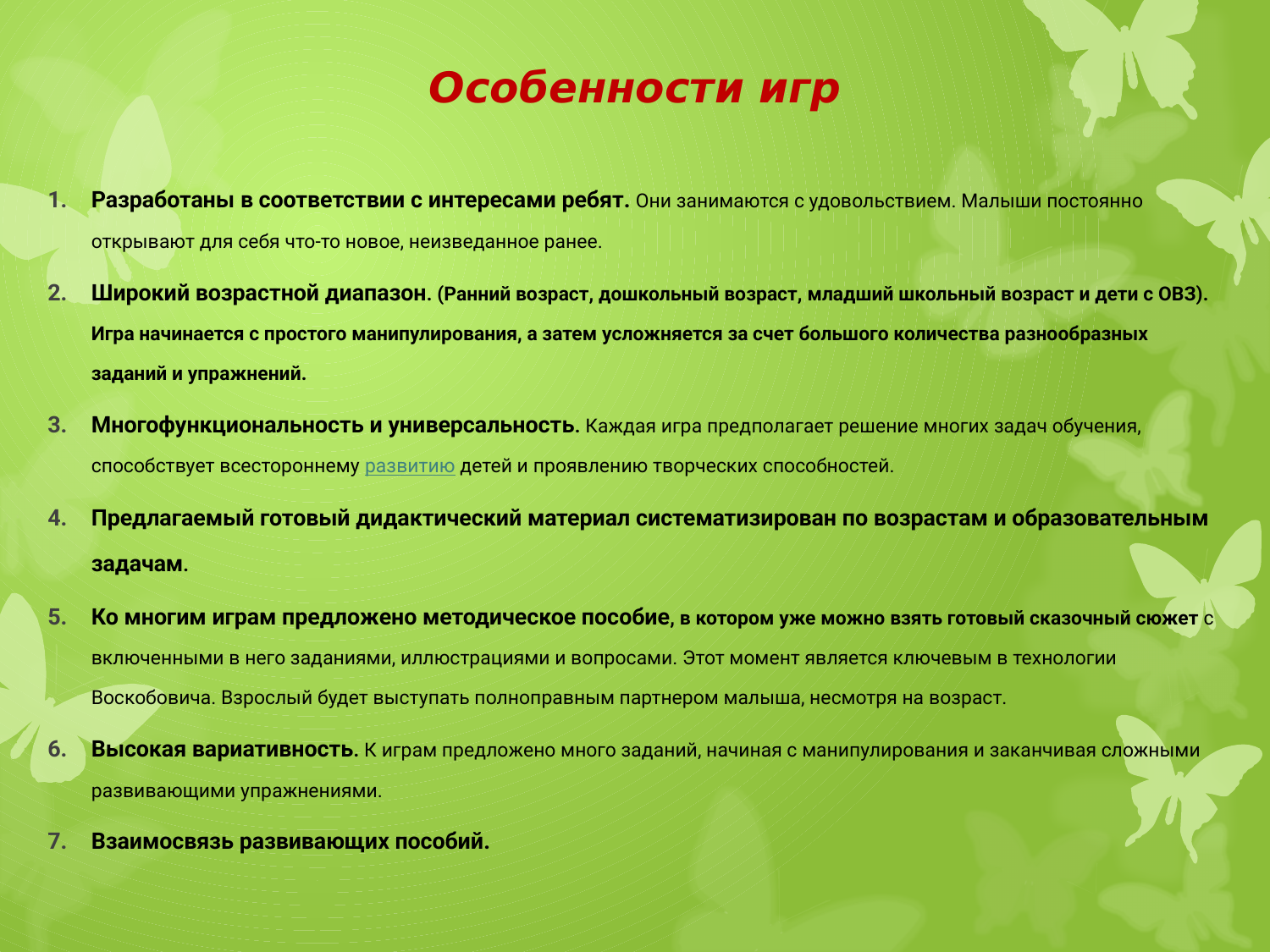

# Особенности игр

Разработаны в соответствии с интересами ребят. Они занимаются с удовольствием. Малыши постоянно открывают для себя что-то новое, неизведанное ранее.
Широкий возрастной диапазон. (Ранний возраст, дошкольный возраст, младший школьный возраст и дети с ОВЗ). Игра начинается с простого манипулирования, а затем усложняется за счет большого количества разнообразных заданий и упражнений.
Многофункциональность и универсальность. Каждая игра предполагает решение многих задач обучения, способствует всестороннему развитию детей и проявлению творческих способностей.
Предлагаемый готовый дидактический материал систематизирован по возрастам и образовательным задачам.
Ко многим играм предложено методическое пособие, в котором уже можно взять готовый сказочный сюжет с включенными в него заданиями, иллюстрациями и вопросами. Этот момент является ключевым в технологии Воскобовича. Взрослый будет выступать полноправным партнером малыша, несмотря на возраст.
Высокая вариативность. К играм предложено много заданий, начиная с манипулирования и заканчивая сложными развивающими упражнениями.
Взаимосвязь развивающих пособий.